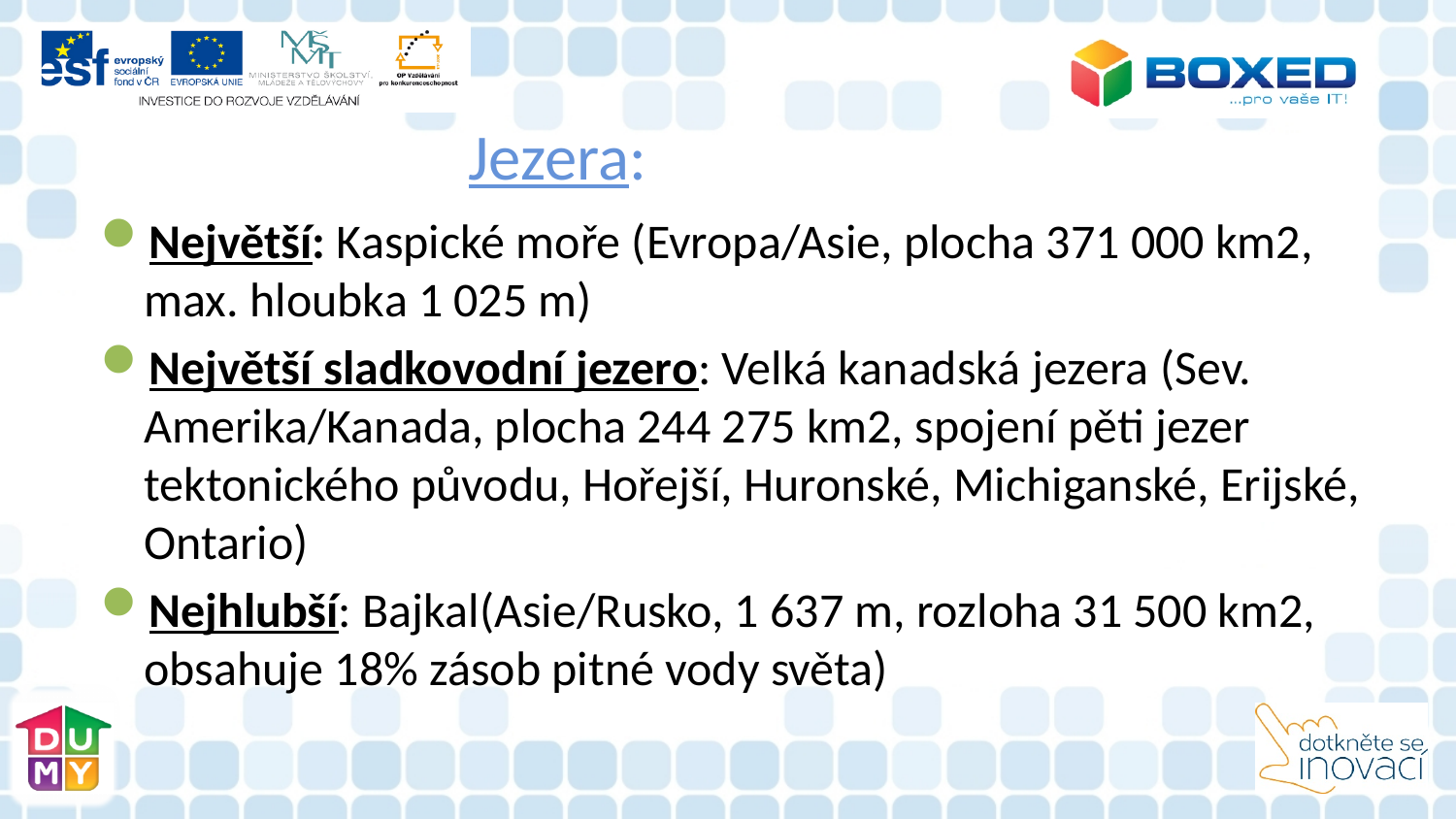

# Jezera:
Největší: Kaspické moře (Evropa/Asie, plocha 371 000 km2, max. hloubka 1 025 m)
Největší sladkovodní jezero: Velká kanadská jezera (Sev. Amerika/Kanada, plocha 244 275 km2, spojení pěti jezer tektonického původu, Hořejší, Huronské, Michiganské, Erijské, Ontario)
Nejhlubší: Bajkal(Asie/Rusko, 1 637 m, rozloha 31 500 km2, obsahuje 18% zásob pitné vody světa)